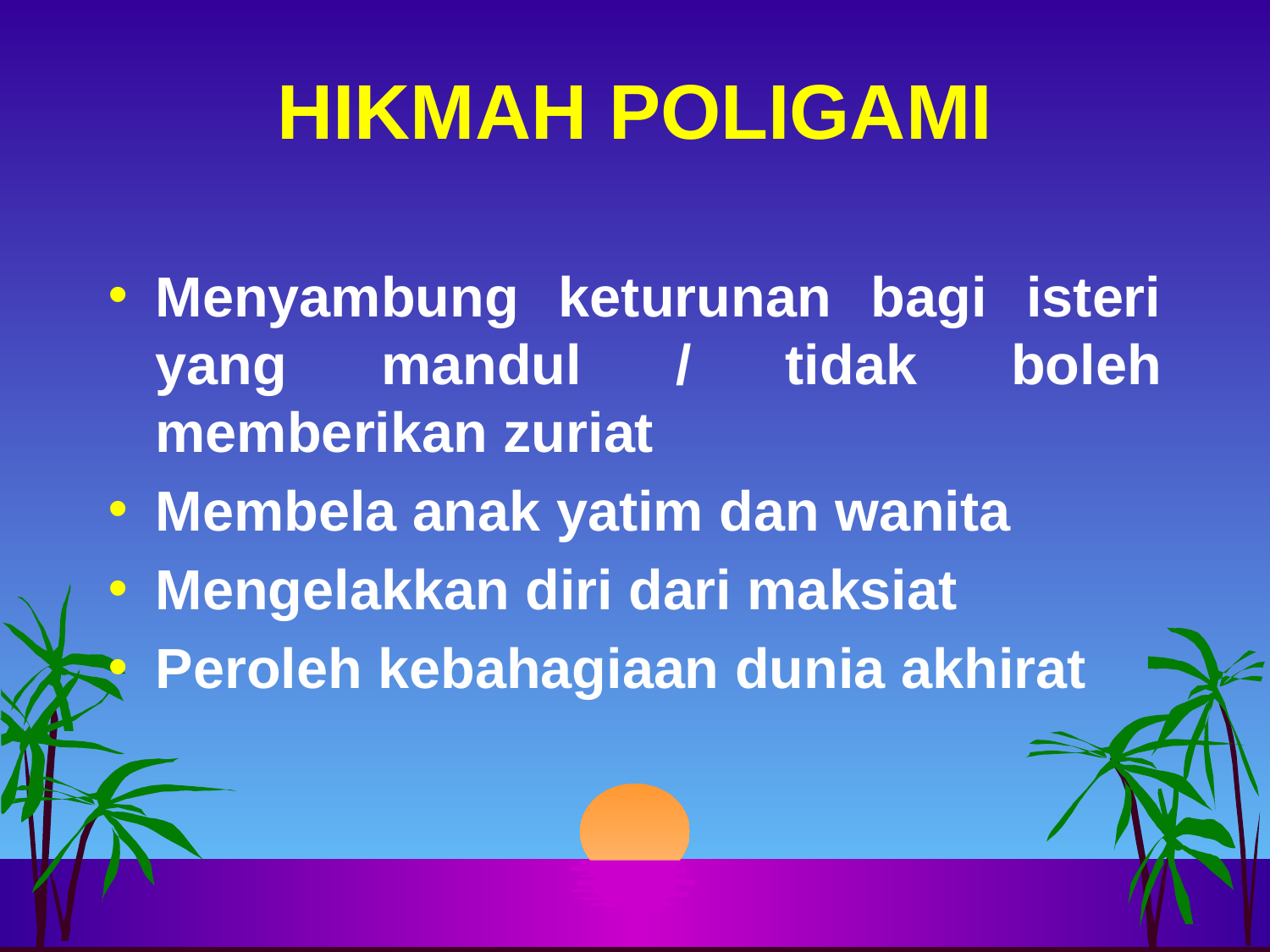

# HIKMAH POLIGAMI
Menyambung keturunan bagi isteri yang mandul / tidak boleh memberikan zuriat
Membela anak yatim dan wanita
Mengelakkan diri dari maksiat
Peroleh kebahagiaan dunia akhirat